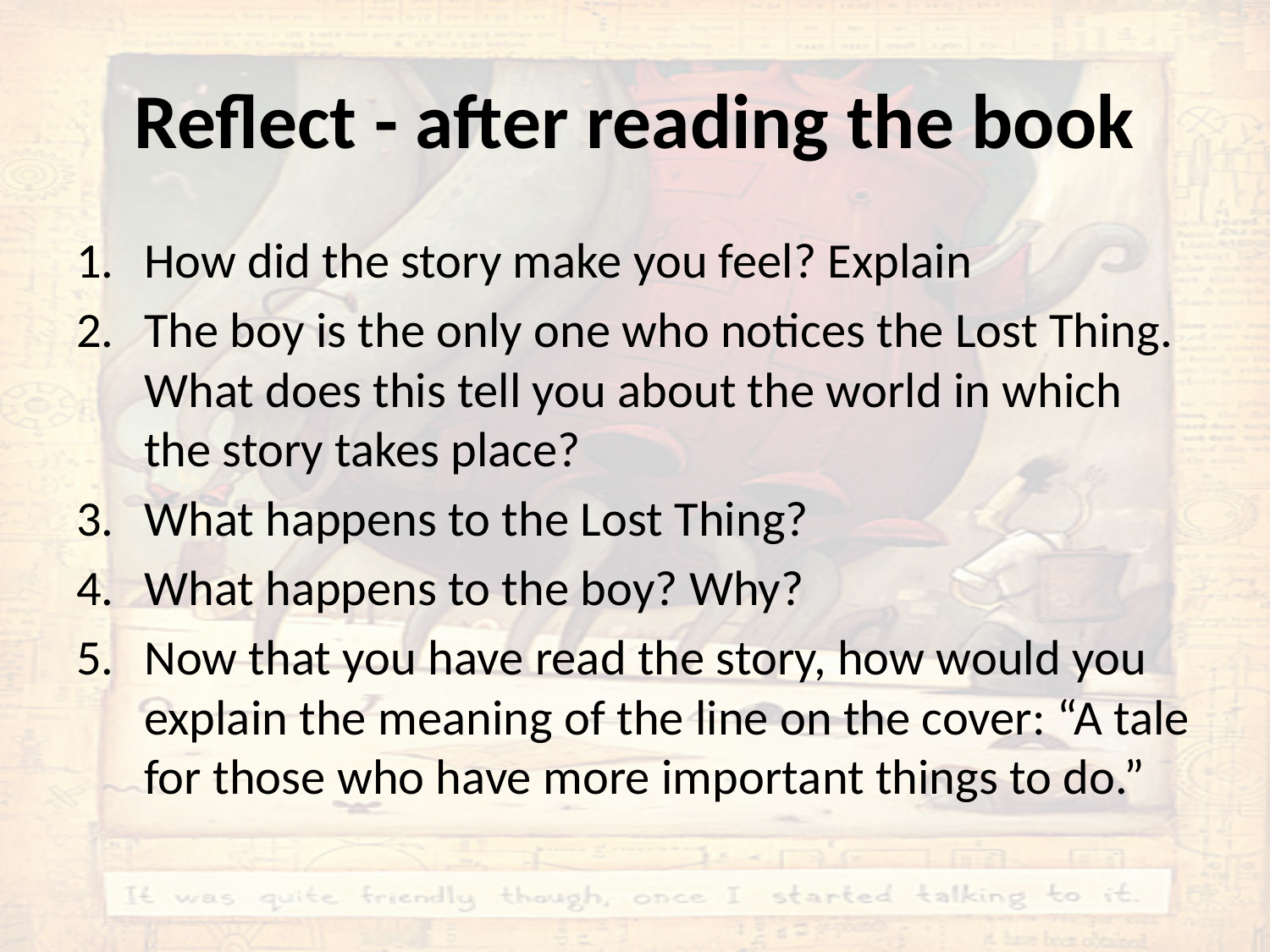

# Reflect - after reading the book
How did the story make you feel? Explain
The boy is the only one who notices the Lost Thing. What does this tell you about the world in which the story takes place?
What happens to the Lost Thing?
What happens to the boy? Why?
Now that you have read the story, how would you explain the meaning of the line on the cover: “A tale for those who have more important things to do.”